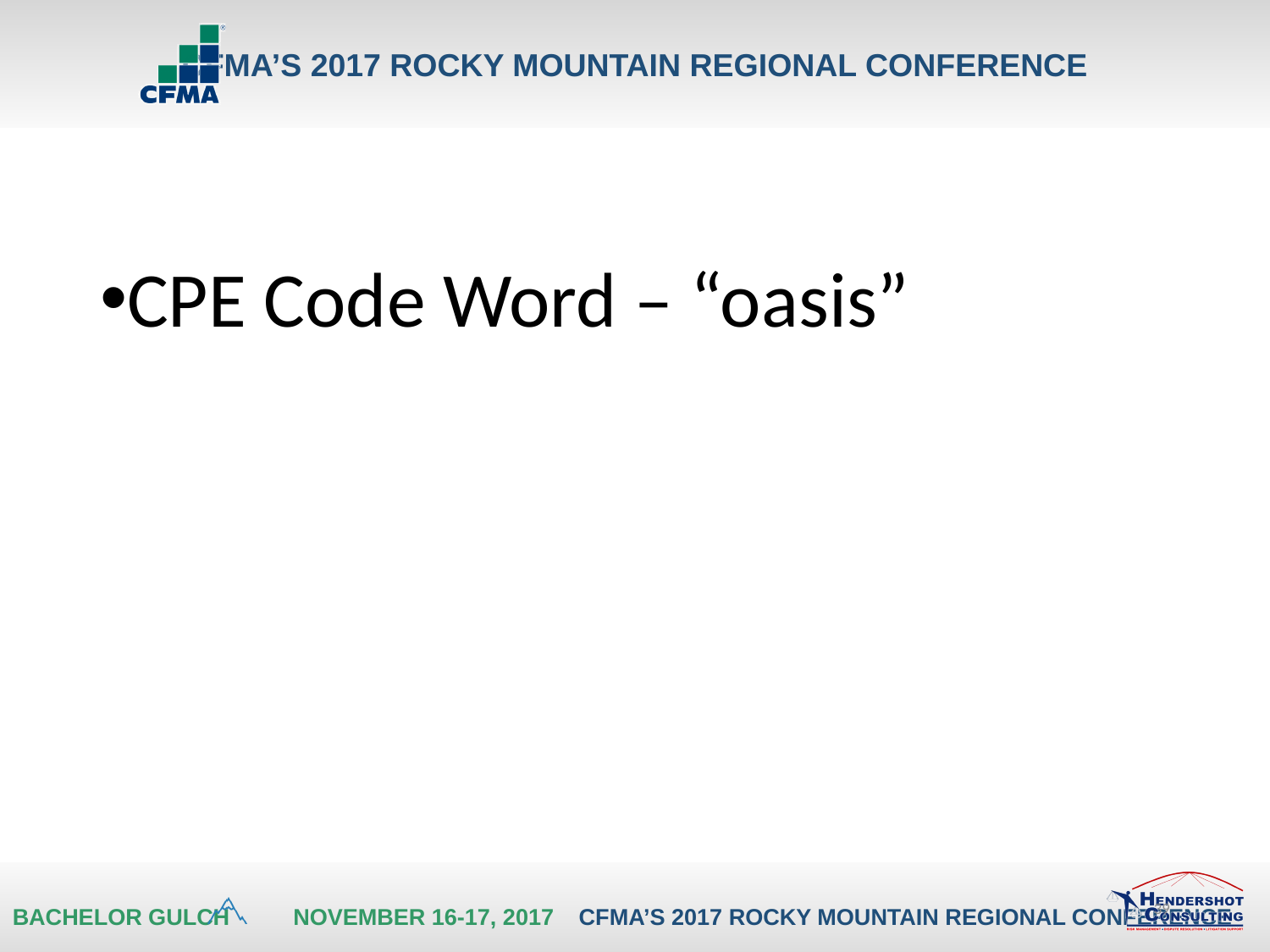

#
CPE Code Word – “oasis”
39